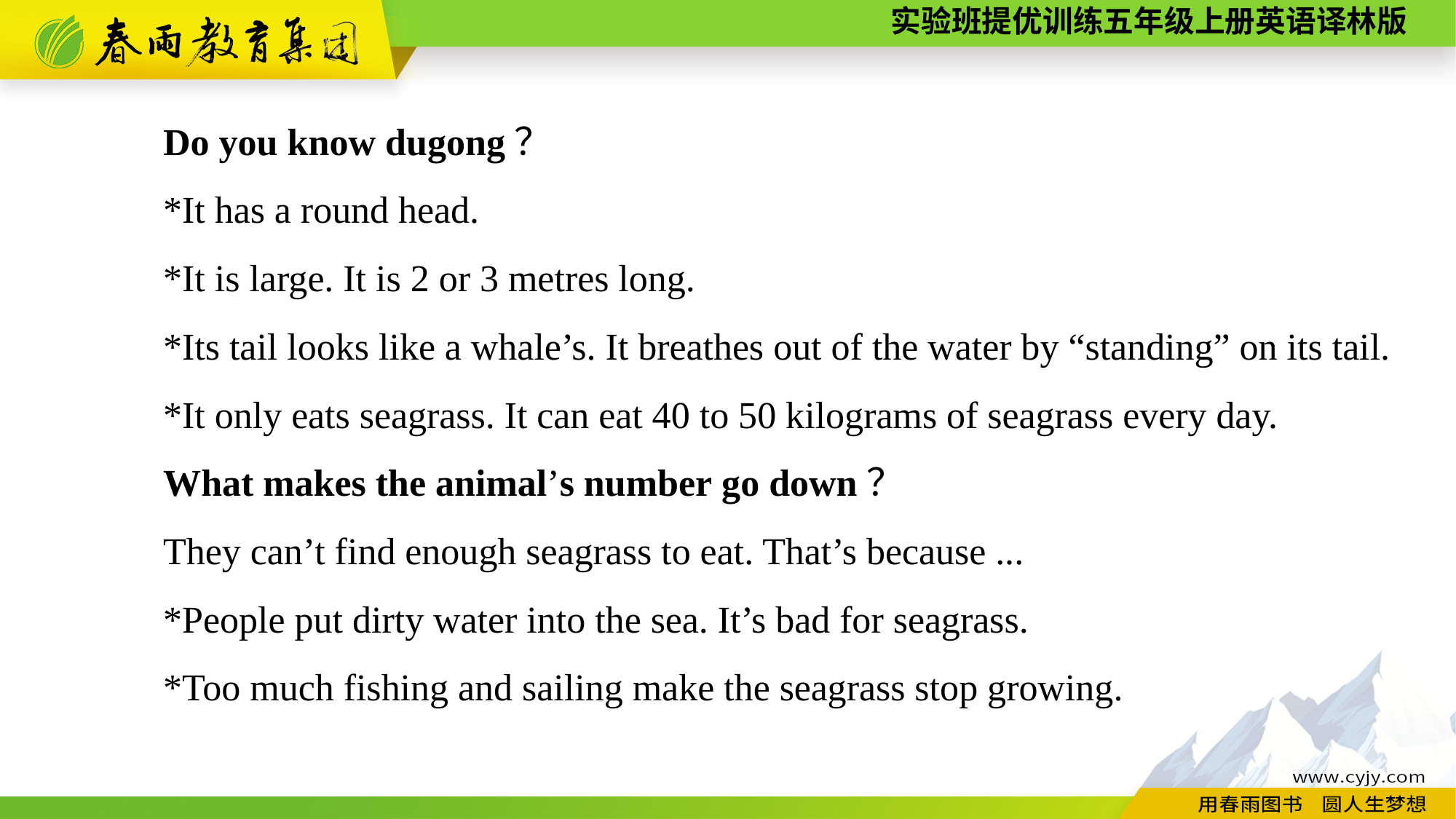

Do you know dugong？
	*It has a round head.
	*It is large. It is 2 or 3 metres long.
	*Its tail looks like a whale’s. It breathes out of the water by “standing” on its tail.
	*It only eats seagrass. It can eat 40 to 50 kilograms of seagrass every day.
	What makes the animal’s number go down？
	They can’t find enough seagrass to eat. That’s because ...
	*People put dirty water into the sea. It’s bad for seagrass.
	*Too much fishing and sailing make the seagrass stop growing.